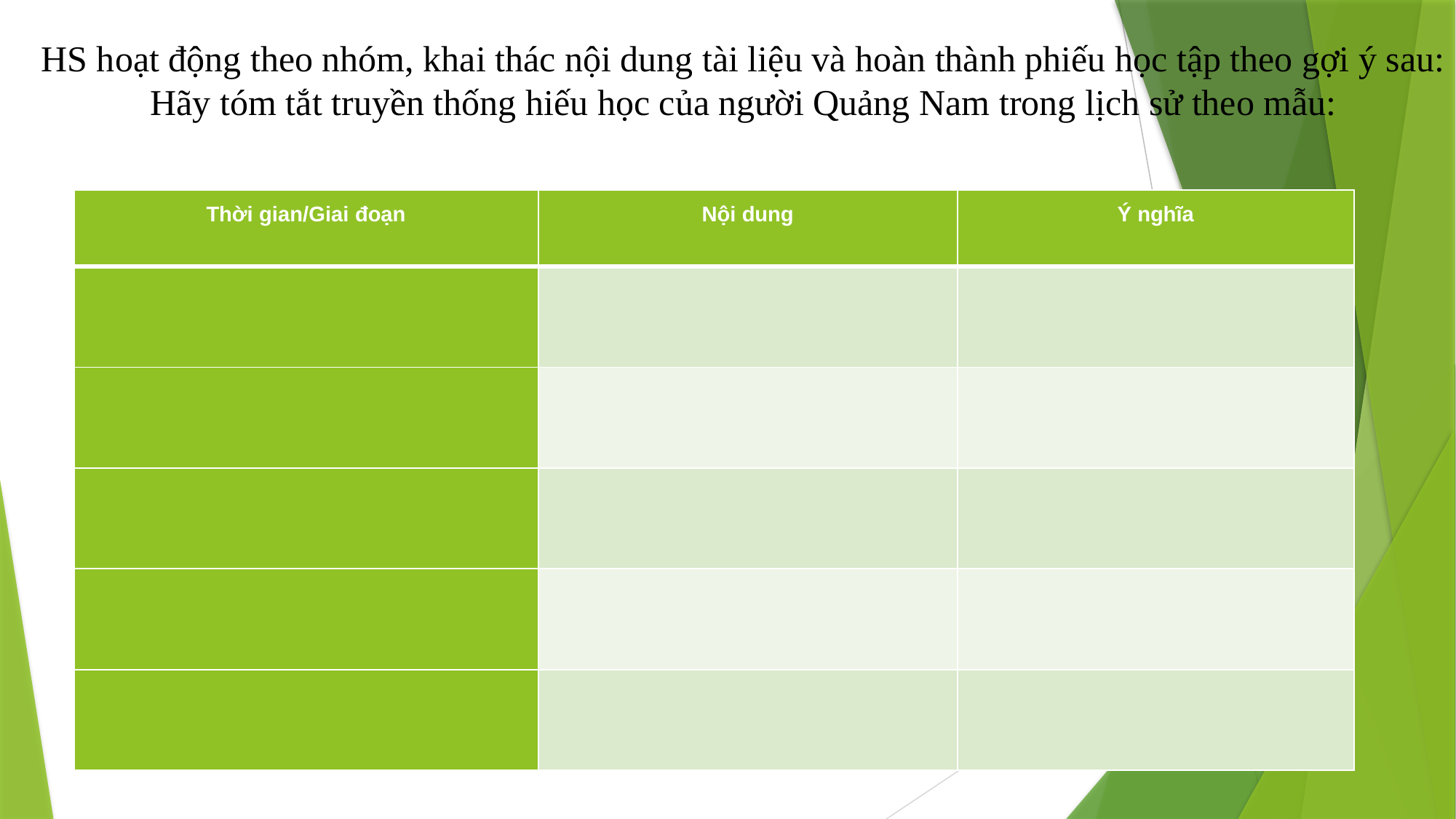

HS hoạt động theo nhóm, khai thác nội dung tài liệu và hoàn thành phiếu học tập theo gợi ý sau:
	Hãy tóm tắt truyền thống hiếu học của người Quảng Nam trong lịch sử theo mẫu:
| Thời gian/Giai đoạn | Nội dung | Ý nghĩa |
| --- | --- | --- |
|  |  |  |
|  |  |  |
|  |  |  |
|  |  |  |
|  |  |  |